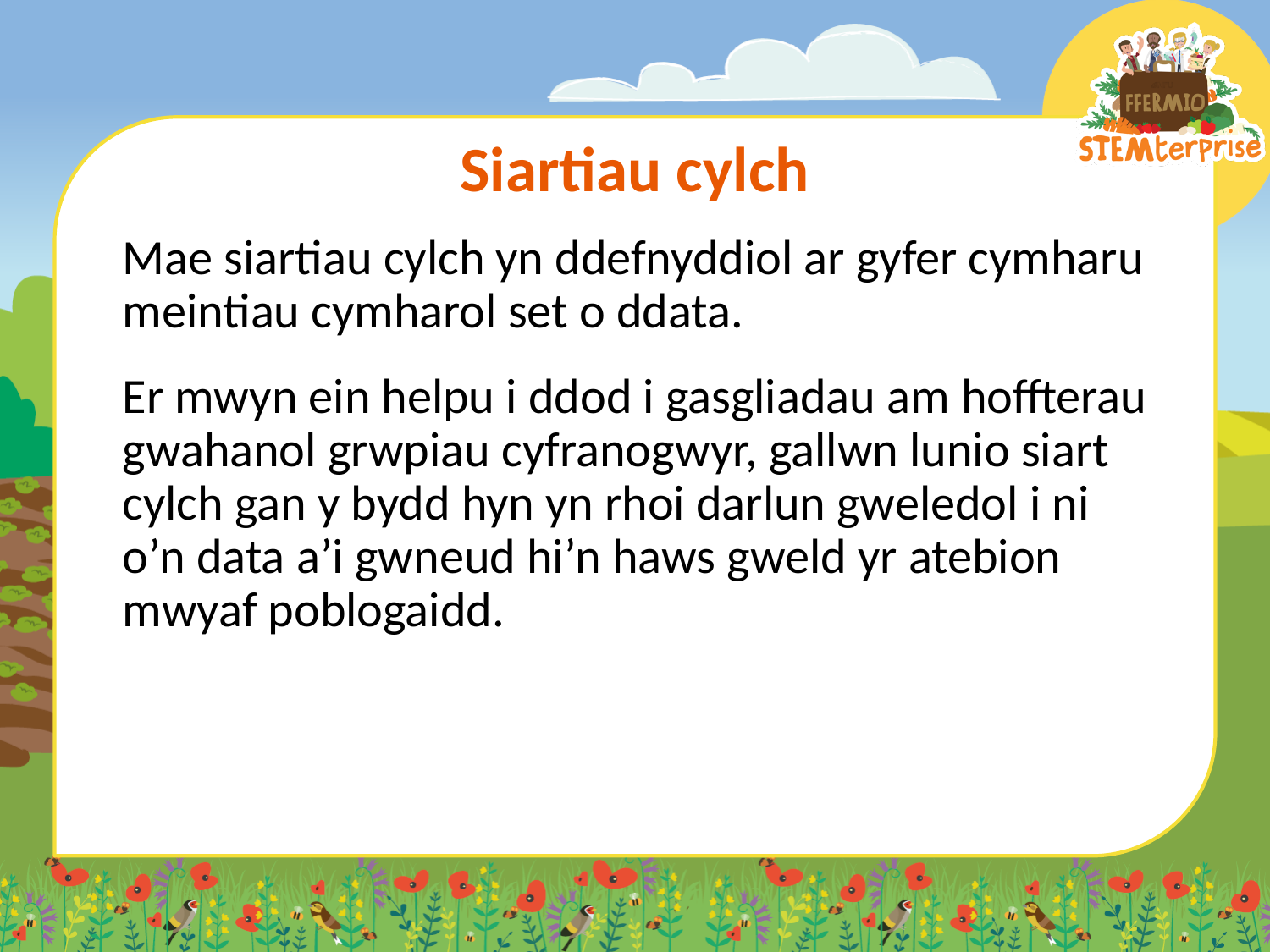

# Siartiau cylch
Mae siartiau cylch yn ddefnyddiol ar gyfer cymharu meintiau cymharol set o ddata.
Er mwyn ein helpu i ddod i gasgliadau am hoffterau gwahanol grwpiau cyfranogwyr, gallwn lunio siart cylch gan y bydd hyn yn rhoi darlun gweledol i ni o’n data a’i gwneud hi’n haws gweld yr atebion mwyaf poblogaidd.